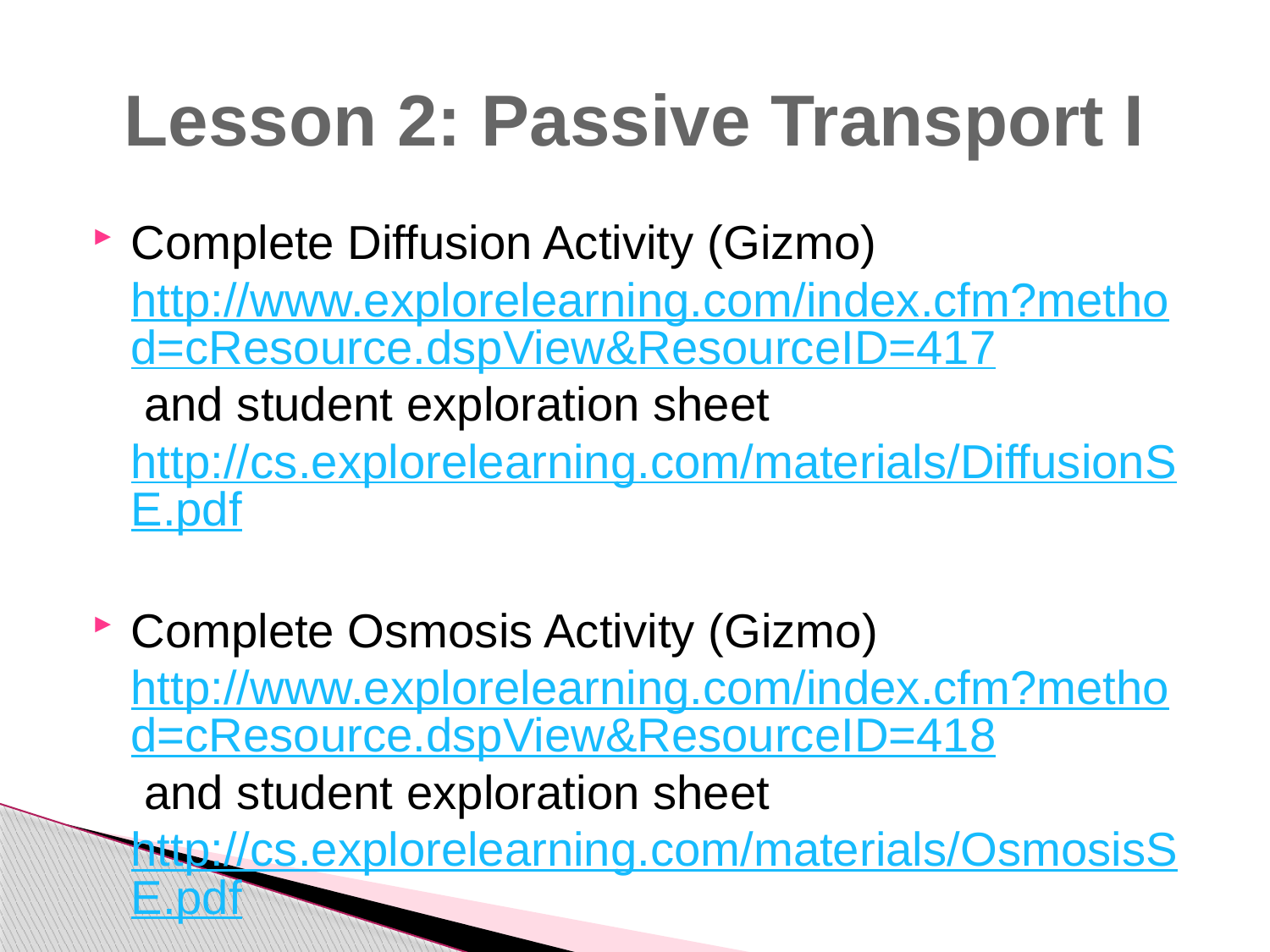

# Lesson 2: Passive Transport I
Complete Diffusion Activity (Gizmo) http://www.explorelearning.com/index.cfm?method=cResource.dspView&ResourceID=417 and student exploration sheet http://cs.explorelearning.com/materials/DiffusionSE.pdf
Complete Osmosis Activity (Gizmo) http://www.explorelearning.com/index.cfm?method=cResource.dspView&ResourceID=418 and student exploration sheet http://cs.explorelearning.com/materials/OsmosisSE.pdf